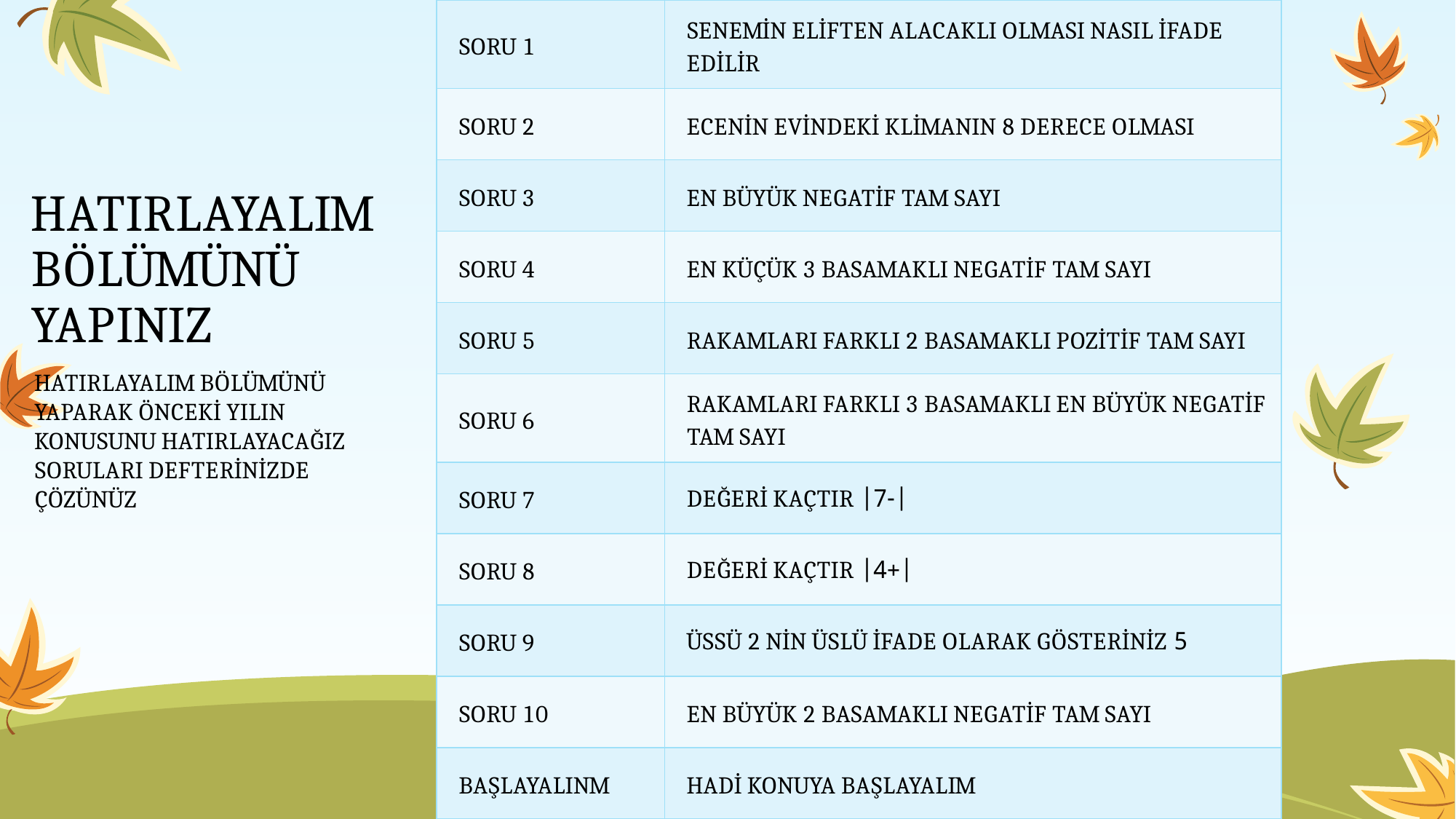

| SORU 1 | SENEMİN ELİFTEN ALACAKLI OLMASI NASIL İFADE EDİLİR |
| --- | --- |
| SORU 2 | ECENİN EVİNDEKİ KLİMANIN 8 DERECE OLMASI |
| SORU 3 | EN BÜYÜK NEGATİF TAM SAYI |
| SORU 4 | EN KÜÇÜK 3 BASAMAKLI NEGATİF TAM SAYI |
| SORU 5 | RAKAMLARI FARKLI 2 BASAMAKLI POZİTİF TAM SAYI |
| SORU 6 | RAKAMLARI FARKLI 3 BASAMAKLI EN BÜYÜK NEGATİF TAM SAYI |
| SORU 7 | |-7| DEĞERİ KAÇTIR |
| SORU 8 | |+4| DEĞERİ KAÇTIR |
| SORU 9 | 5 ÜSSÜ 2 NİN ÜSLÜ İFADE OLARAK GÖSTERİNİZ |
| SORU 10 | EN BÜYÜK 2 BASAMAKLI NEGATİF TAM SAYI |
| BAŞLAYALINM | HADİ KONUYA BAŞLAYALIM |
# HATIRLAYALIM BÖLÜMÜNÜ YAPINIZ
HATIRLAYALIM BÖLÜMÜNÜ YAPARAK ÖNCEKİ YILIN KONUSUNU HATIRLAYACAĞIZ SORULARI DEFTERİNİZDE ÇÖZÜNÜZ